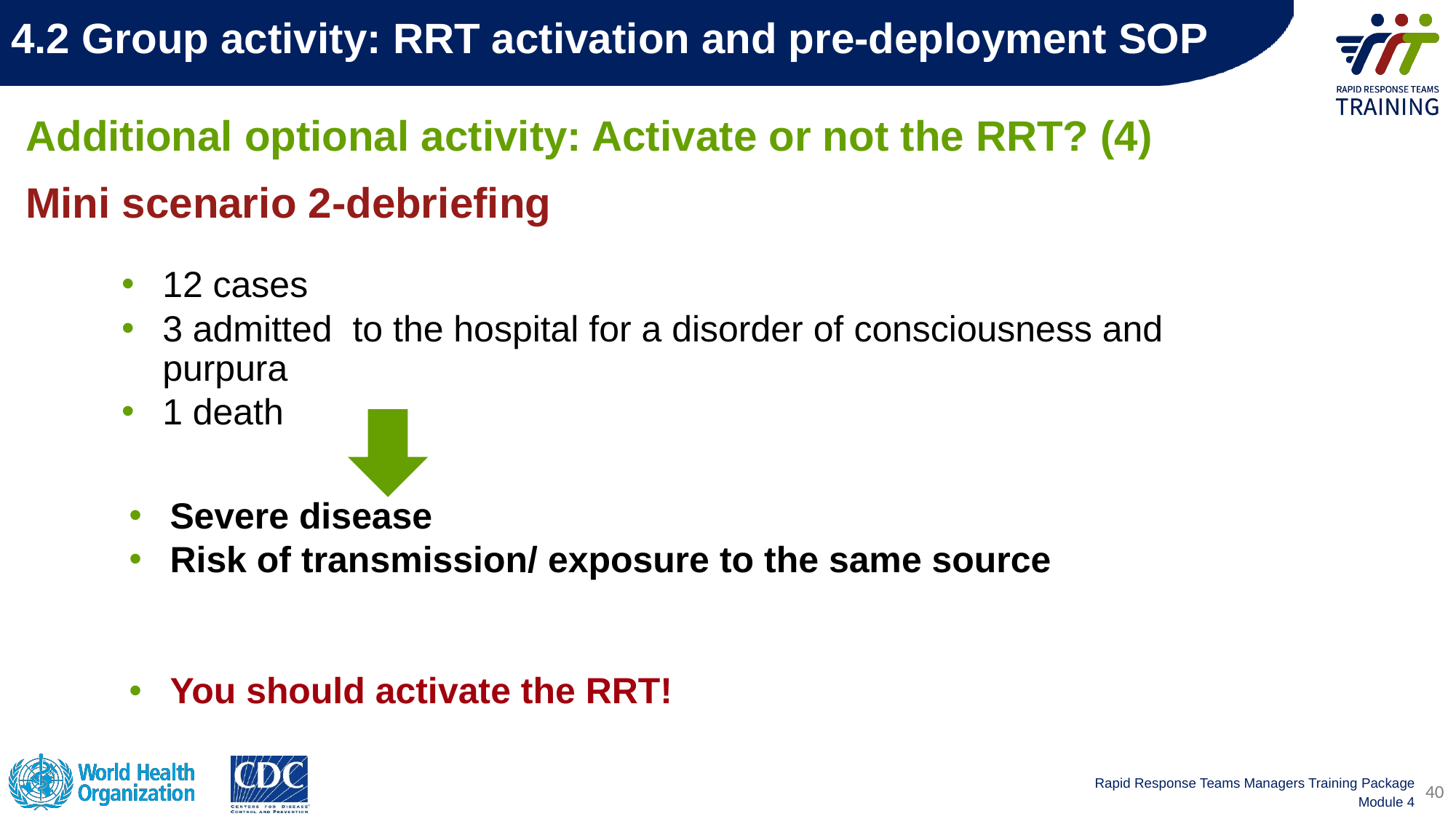

4.2 Group activity: RRT activation and pre-deployment SOP  ​
# Additional optional activity: Activate or not the RRT? (4)
Mini scenario 2-debriefing
12 cases
3 admitted  to the hospital for a disorder of consciousness and purpura
1 death

Severe disease
Risk of transmission/ exposure to the same source

You should activate the RRT!
40